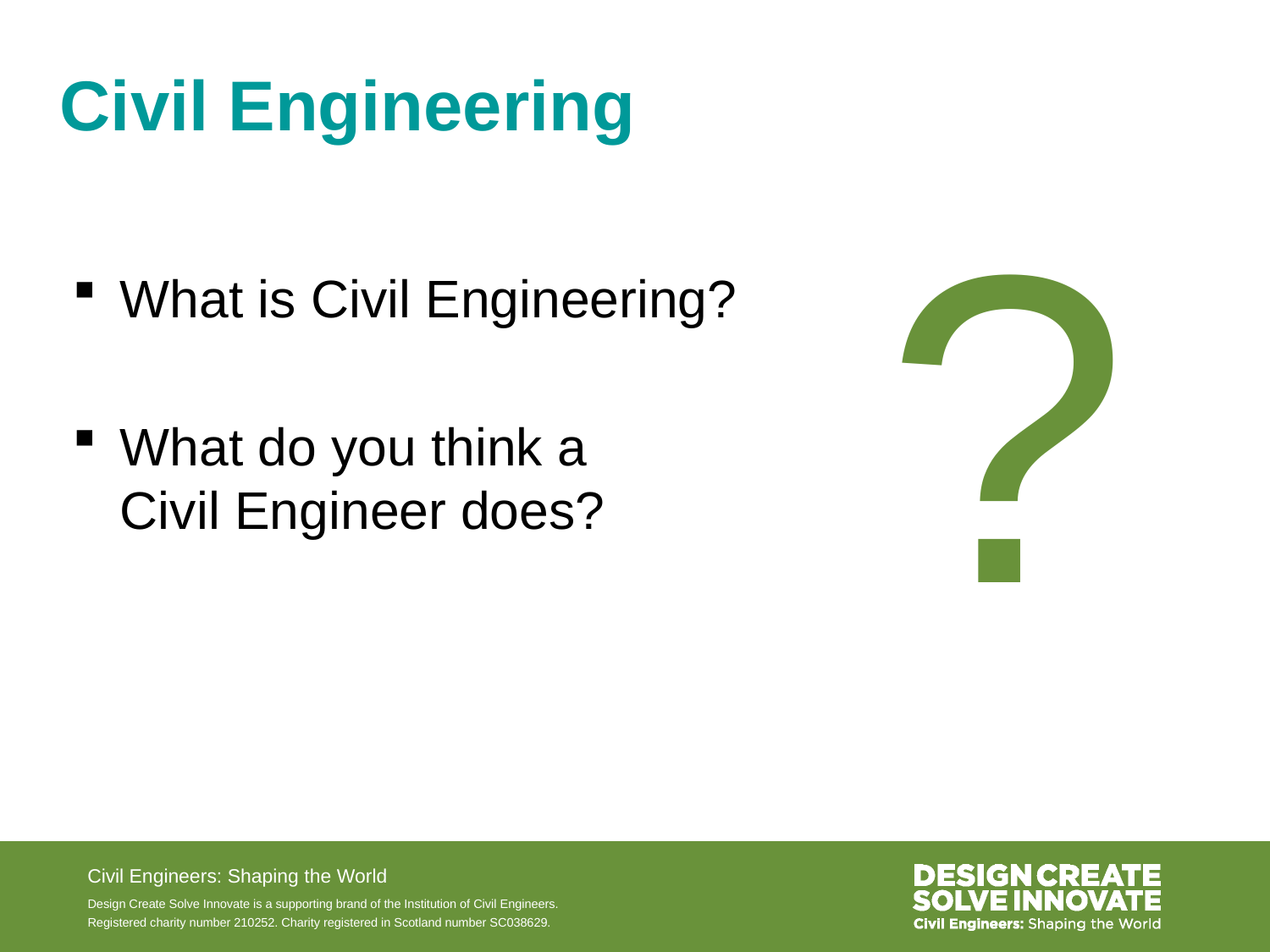

# Civil Engineering
?

What is Civil Engineering?

What do you think a
Civil Engineer does?